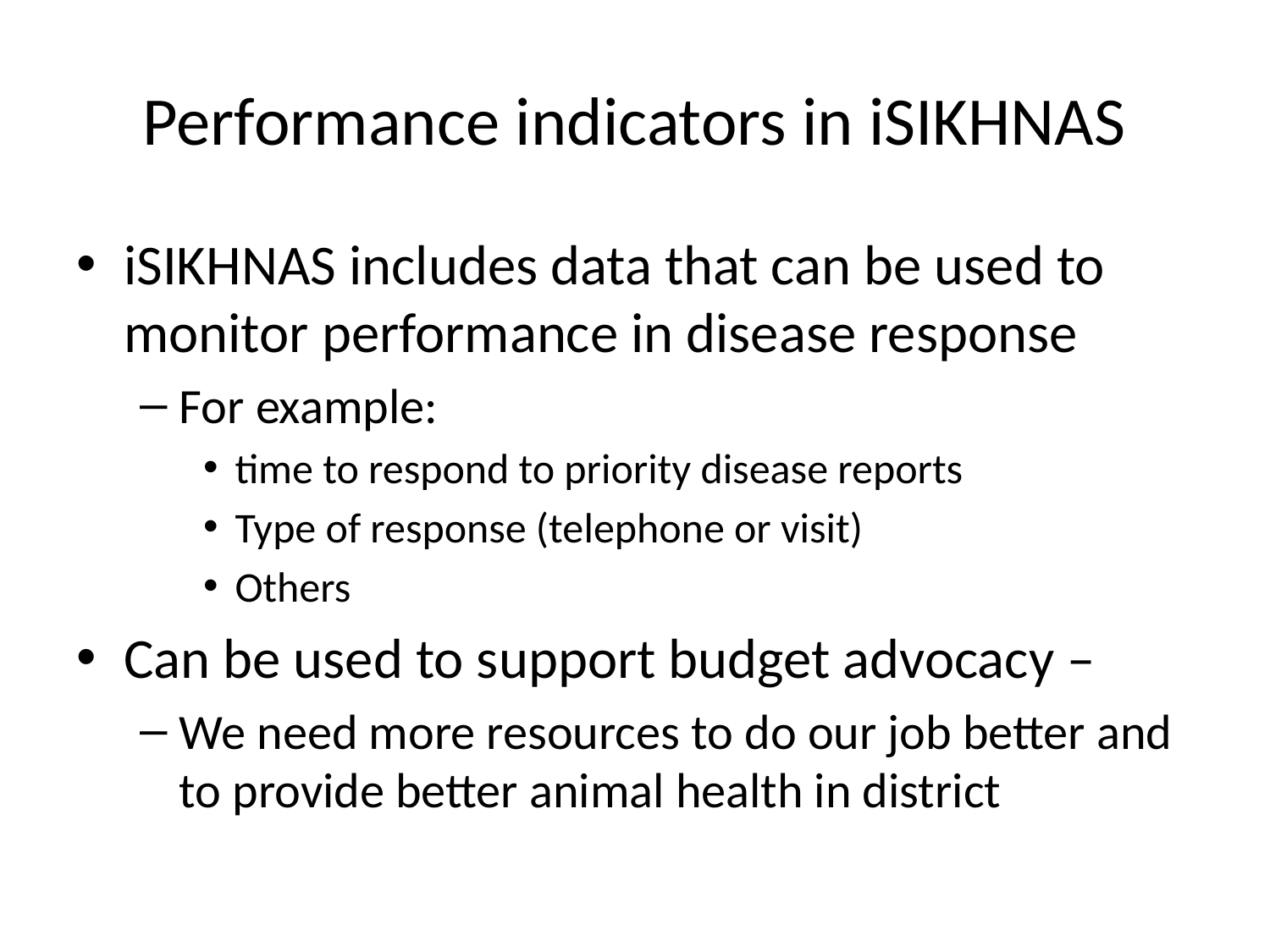

# Performance indicators in iSIKHNAS
iSIKHNAS includes data that can be used to monitor performance in disease response
For example:
time to respond to priority disease reports
Type of response (telephone or visit)
Others
Can be used to support budget advocacy –
We need more resources to do our job better and to provide better animal health in district